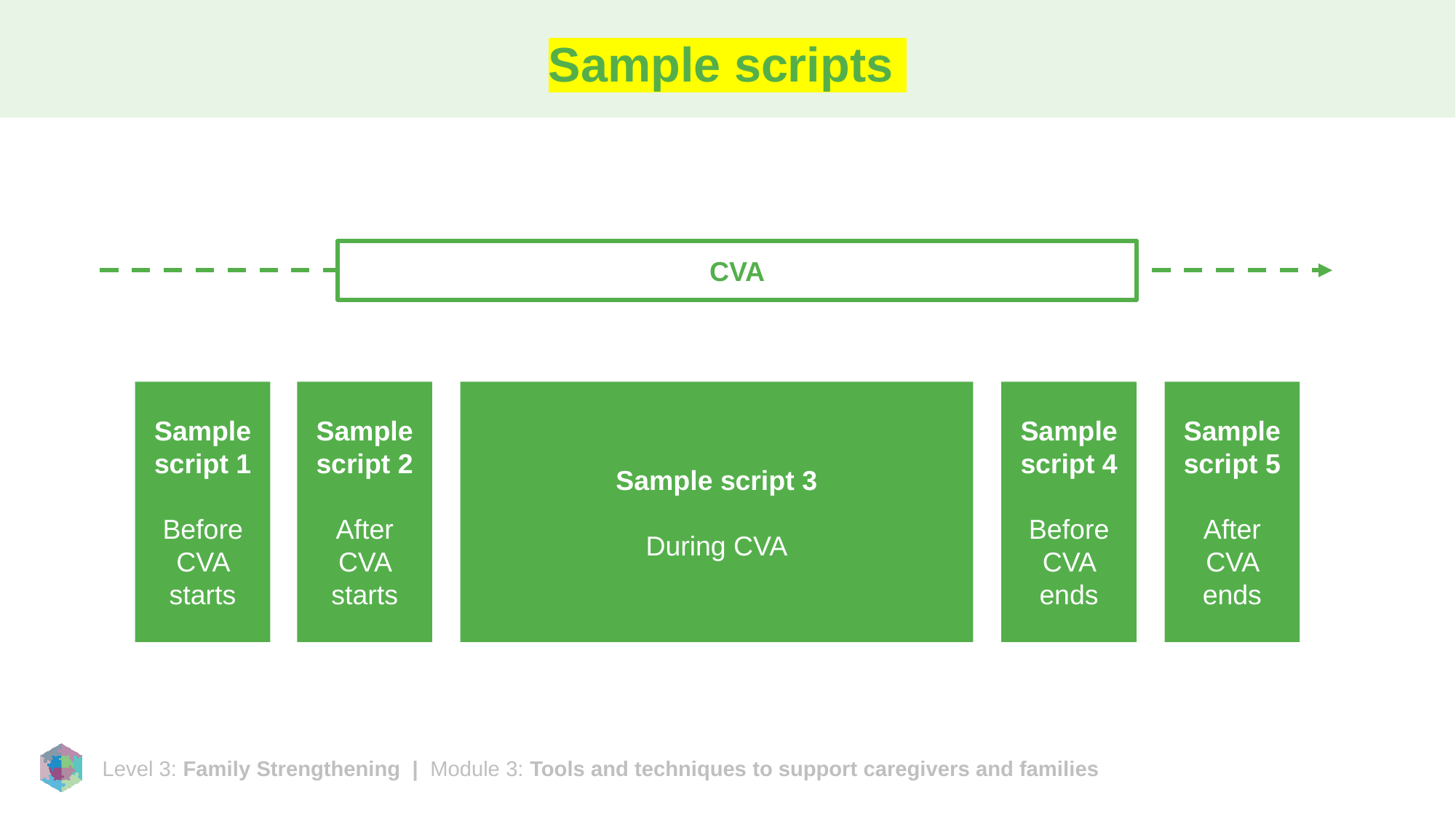

# Sample scripts
CVA
Sample script 5

After CVA ends
Sample script 1

Before CVA starts
Sample script 2

After CVA starts
Sample script 3

During CVA
Sample script 4

Before CVA ends